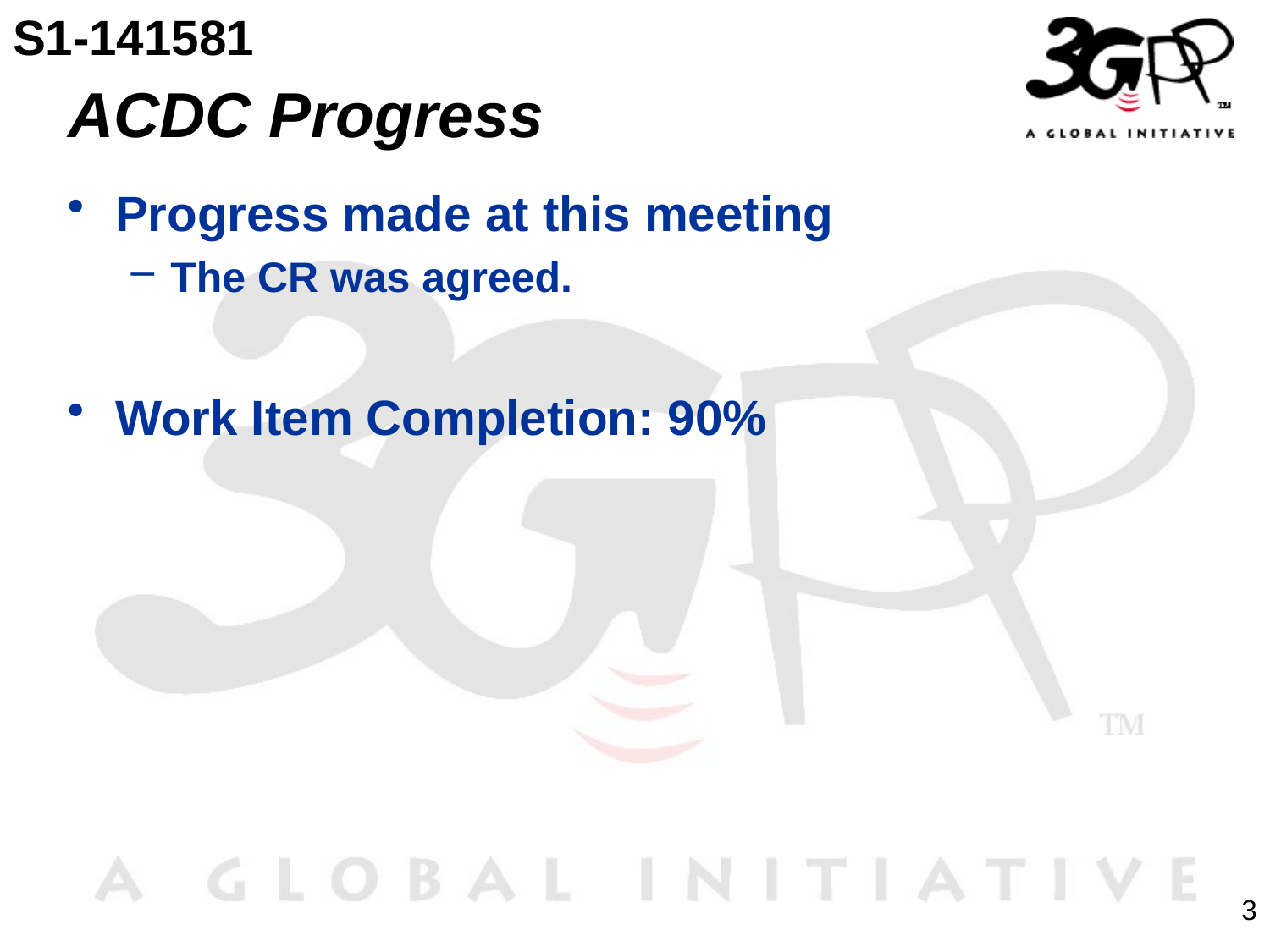

S1-141581
# ACDC Progress
Progress made at this meeting
The CR was agreed.

Work Item Completion: 90%
3